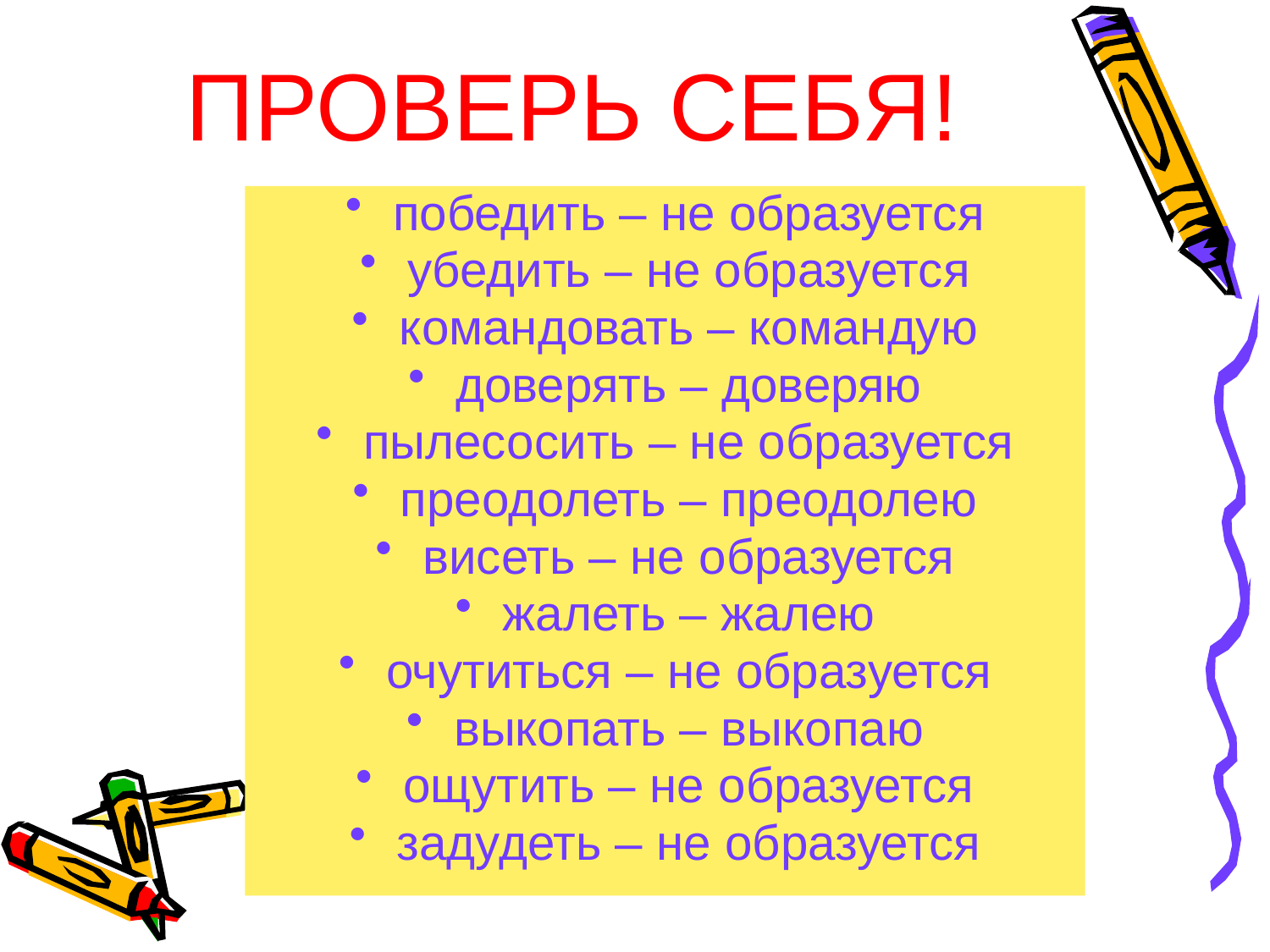

# ПРОВЕРЬ СЕБЯ!
победить – не образуется
убедить – не образуется
командовать – командую
доверять – доверяю
пылесосить – не образуется
преодолеть – преодолею
висеть – не образуется
жалеть – жалею
очутиться – не образуется
выкопать – выкопаю
ощутить – не образуется
задудеть – не образуется